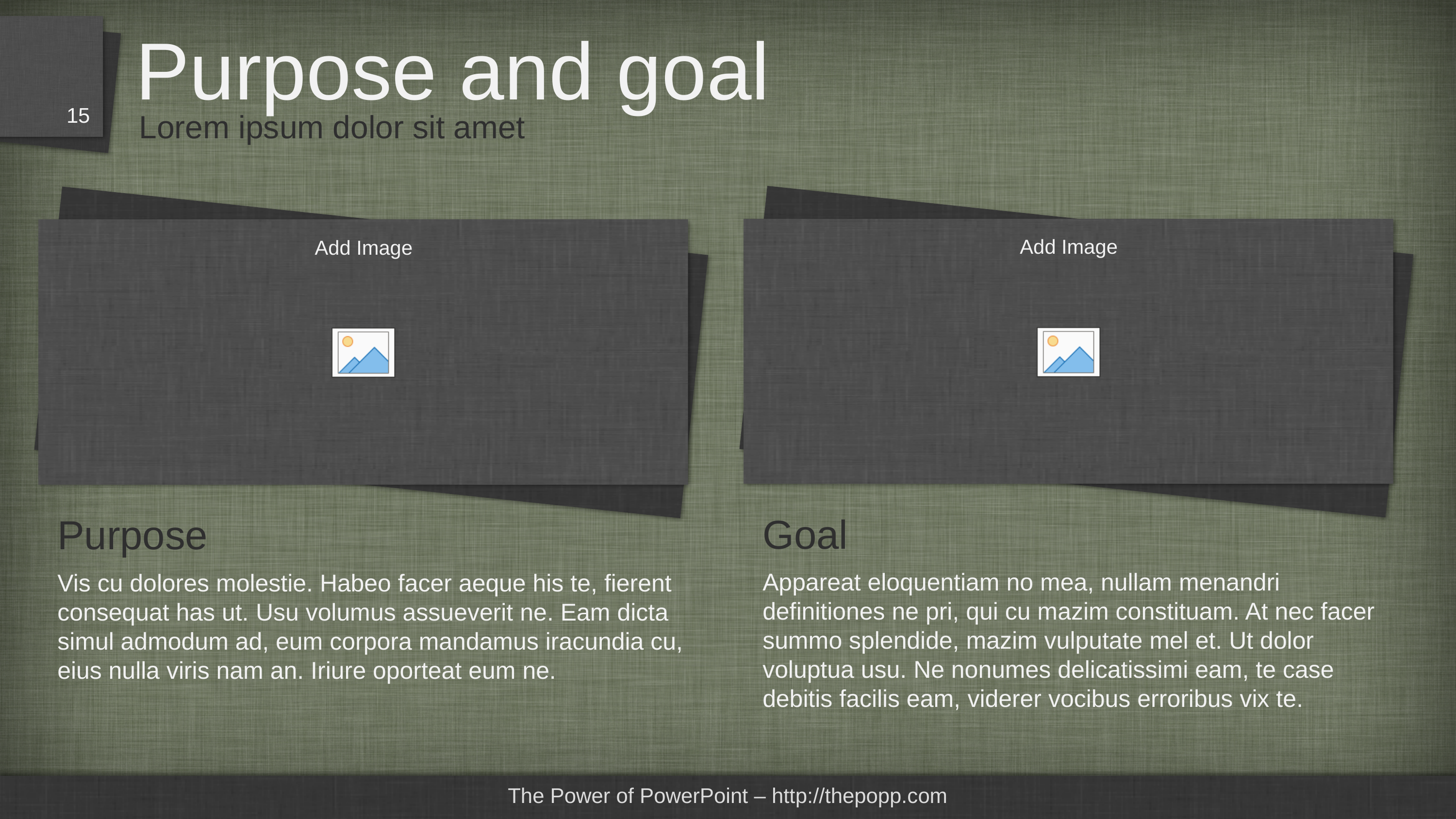

# Purpose and goal
15
Lorem ipsum dolor sit amet

Goal
Purpose
Appareat eloquentiam no mea, nullam menandri definitiones ne pri, qui cu mazim constituam. At nec facer summo splendide, mazim vulputate mel et. Ut dolor voluptua usu. Ne nonumes delicatissimi eam, te case debitis facilis eam, viderer vocibus erroribus vix te.
Vis cu dolores molestie. Habeo facer aeque his te, fierent consequat has ut. Usu volumus assueverit ne. Eam dicta simul admodum ad, eum corpora mandamus iracundia cu, eius nulla viris nam an. Iriure oporteat eum ne.

The Power of PowerPoint – http://thepopp.com